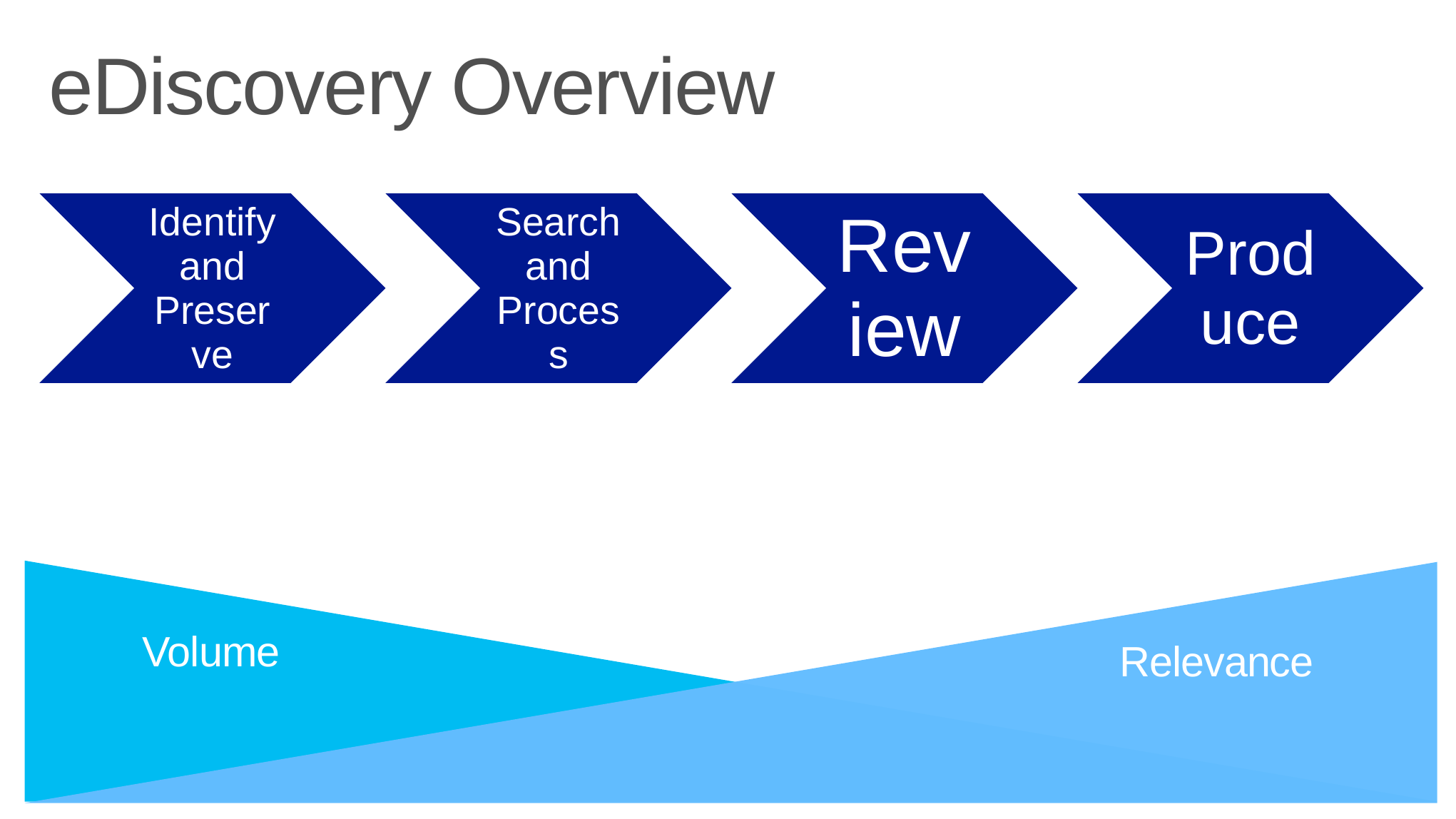

# eDiscovery Overview
Identify and Preserve
Search and Process
Review
Produce

Volume

Relevance